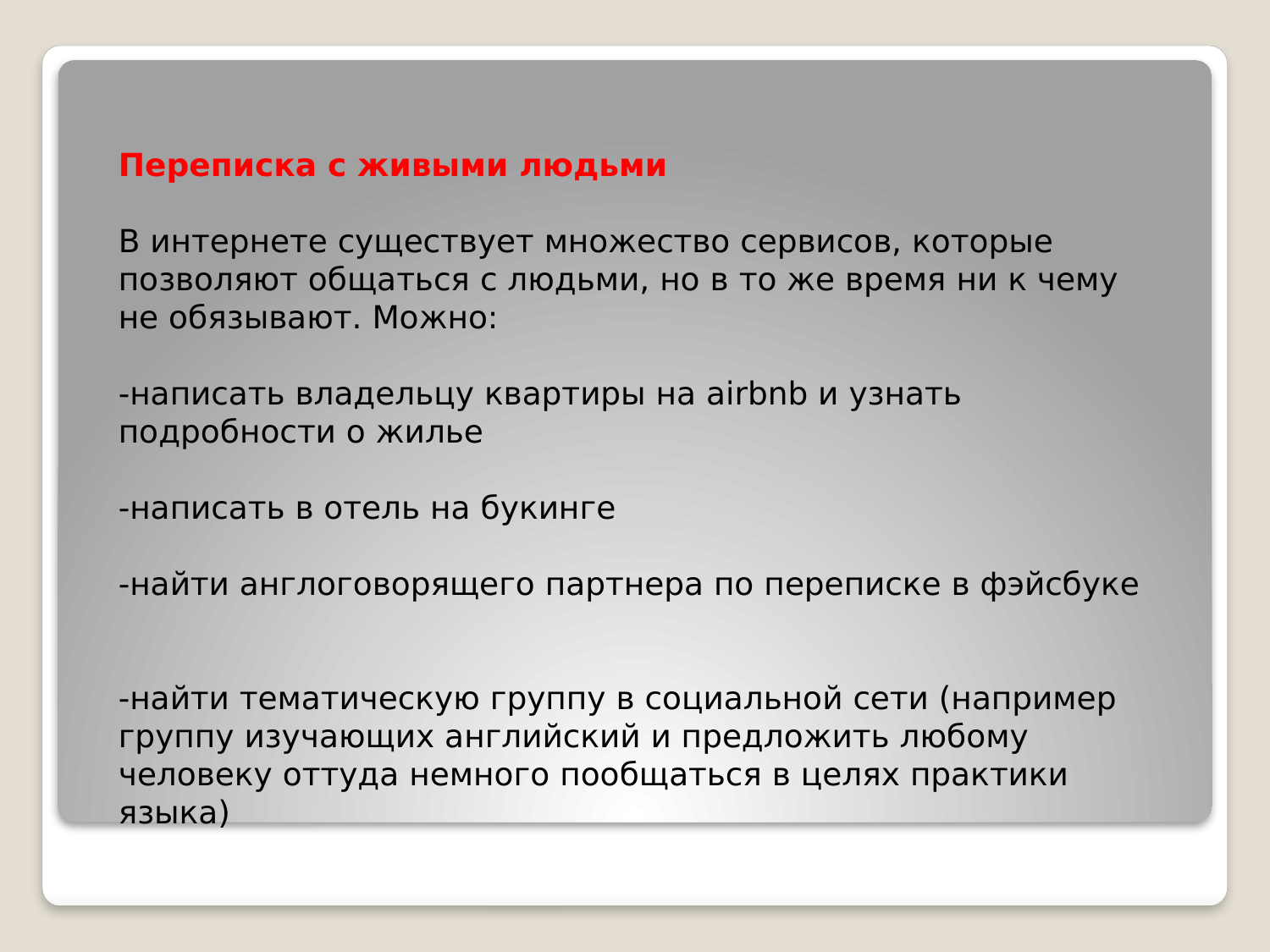

# Переписка с живыми людьми В интернете существует множество сервисов, которые позволяют общаться с людьми, но в то же время ни к чему не обязывают. Можно: -написать владельцу квартиры на airbnb и узнать подробности о жилье -написать в отель на букинге -найти англоговорящего партнера по переписке в фэйсбуке -найти тематическую группу в социальной сети (например группу изучающих английский и предложить любому человеку оттуда немного пообщаться в целях практики языка)